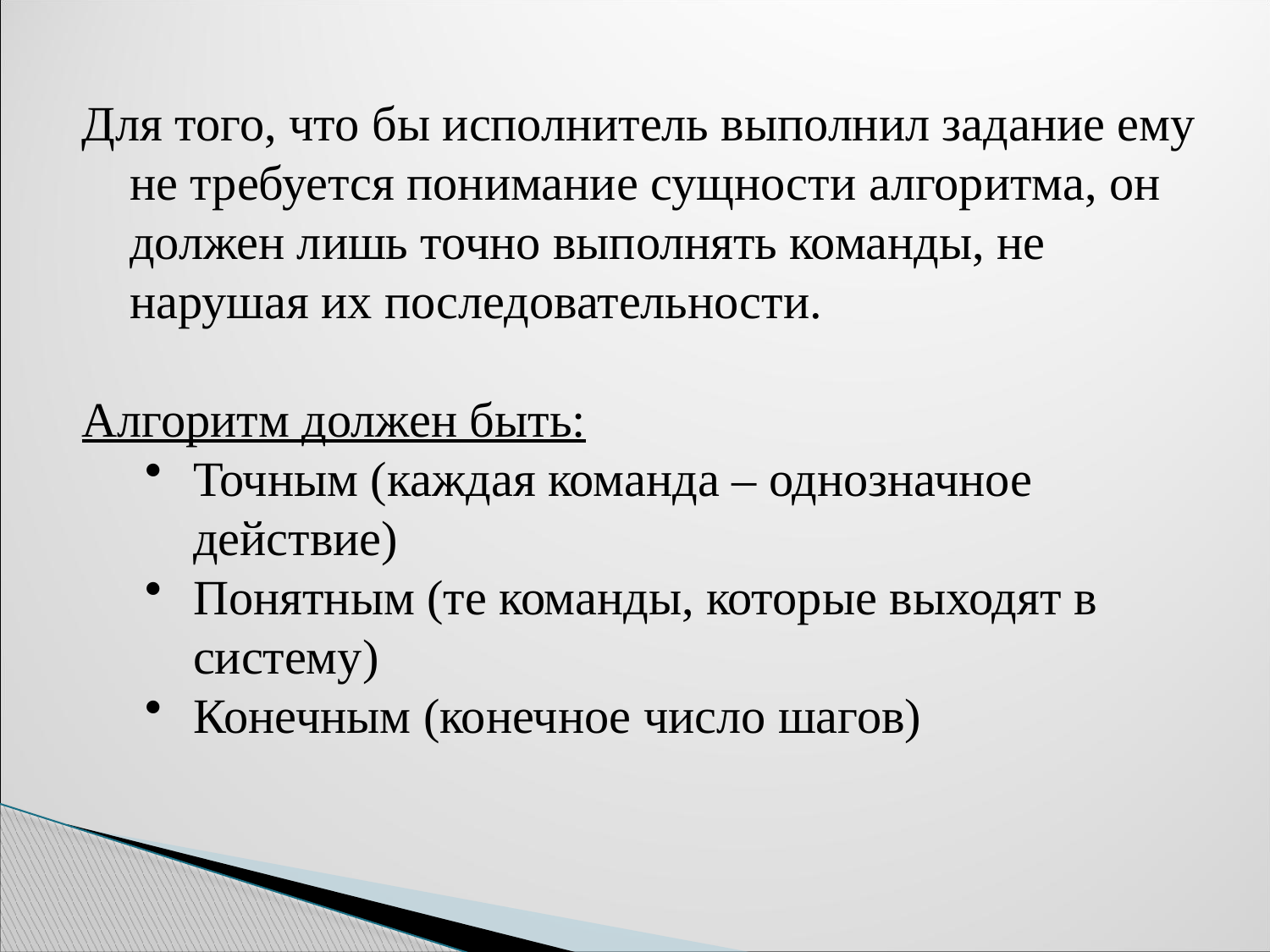

Для того, что бы исполнитель выполнил задание ему не требуется понимание сущности алгоритма, он должен лишь точно выполнять команды, не нарушая их последовательности.

Алгоритм должен быть:
Точным (каждая команда – однозначное действие)
Понятным (те команды, которые выходят в систему)
Конечным (конечное число шагов)